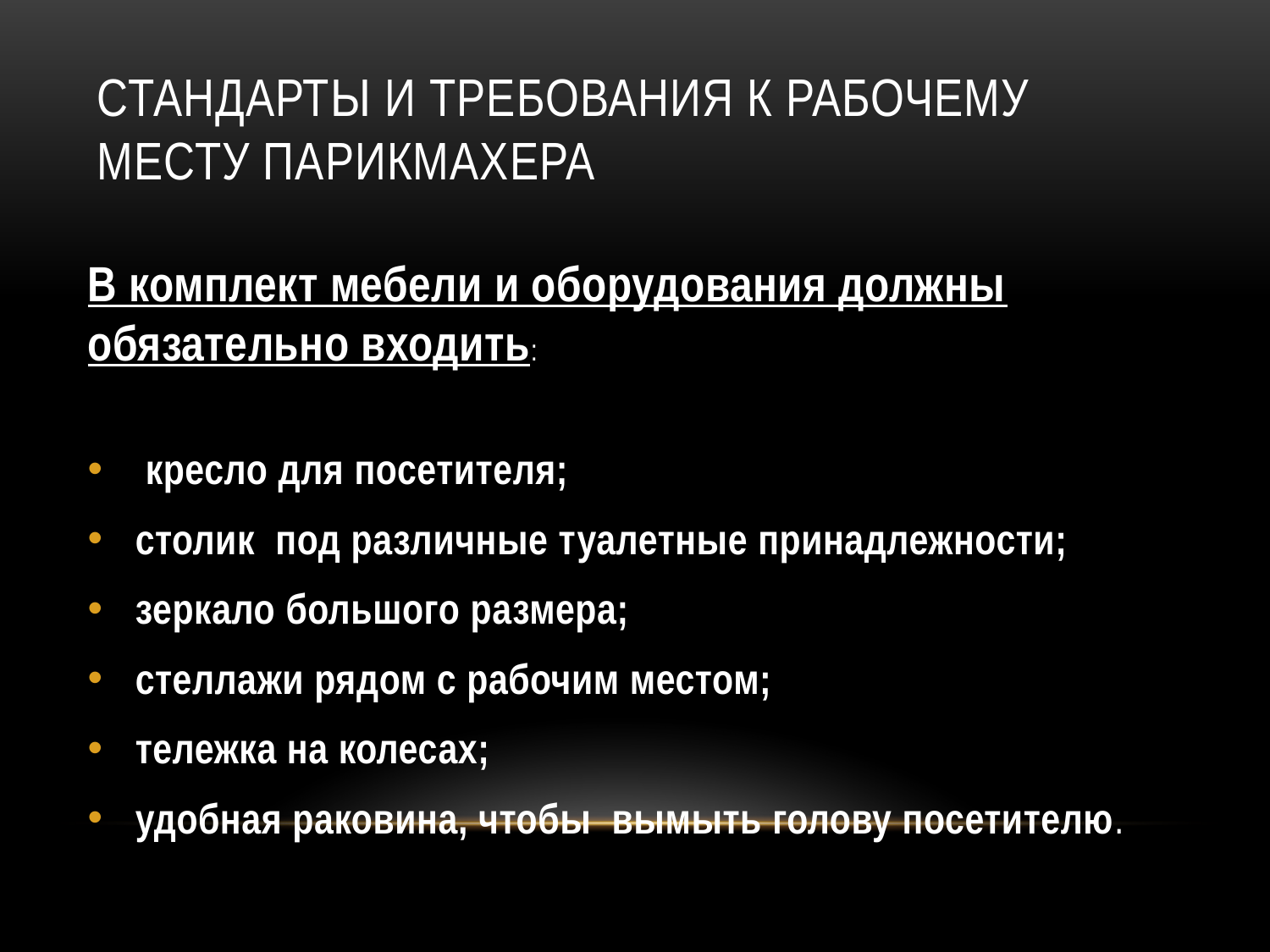

# Стандарты и требования к рабочему месту парикмахера
В комплект мебели и оборудования должны обязательно входить:

 кресло для посетителя;
cтолик  под различные туалетные принадлежности;
зеркало большого размера;
стеллажи рядом с рабочим местом;
тележка на колесах;
удобная раковина, чтобы  вымыть голову посетителю.